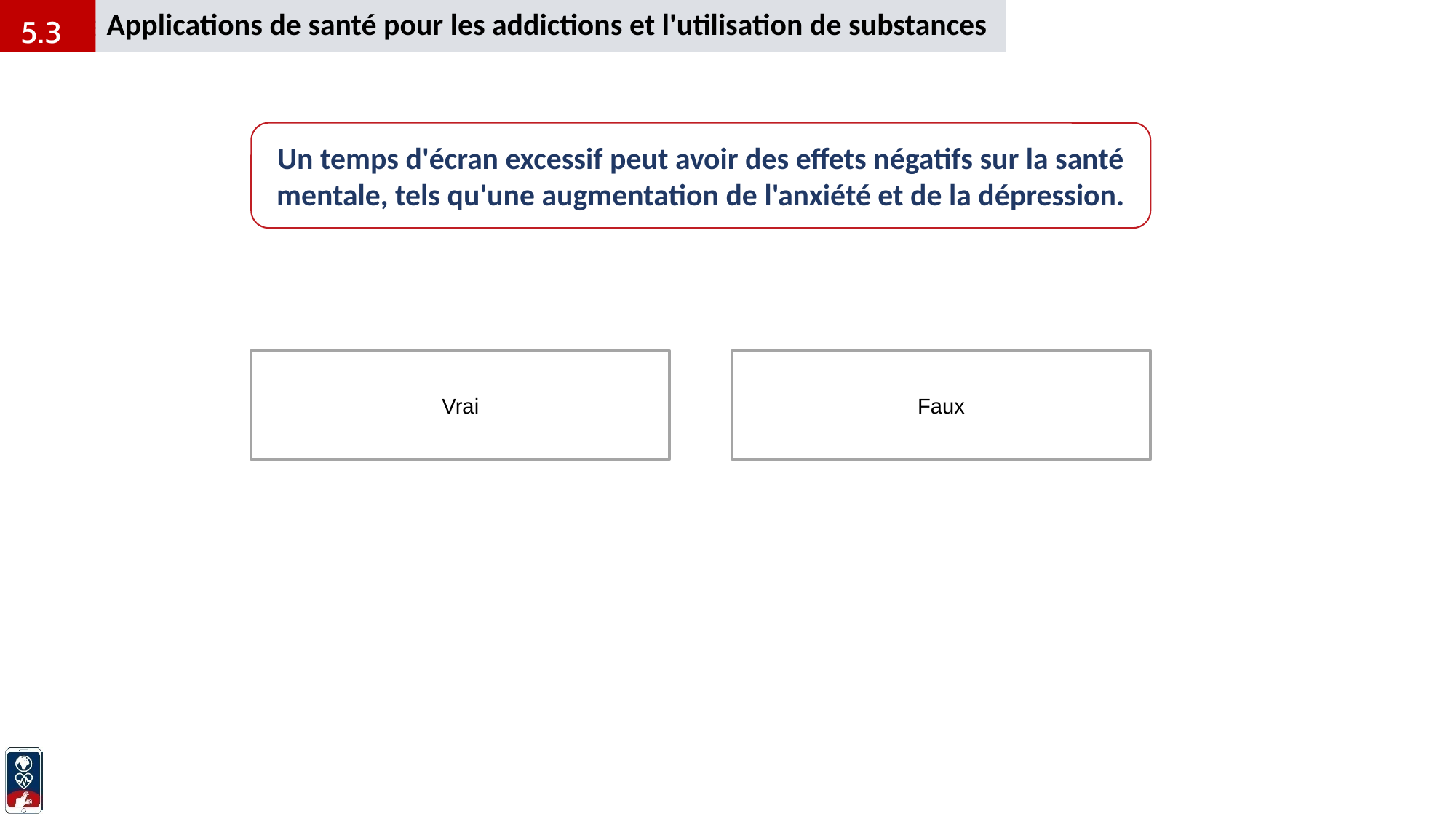

Applications de santé pour les addictions et l'utilisation de substances
5.3
Un temps d'écran excessif peut avoir des effets négatifs sur la santé mentale, tels qu'une augmentation de l'anxiété et de la dépression.
Vrai
Faux